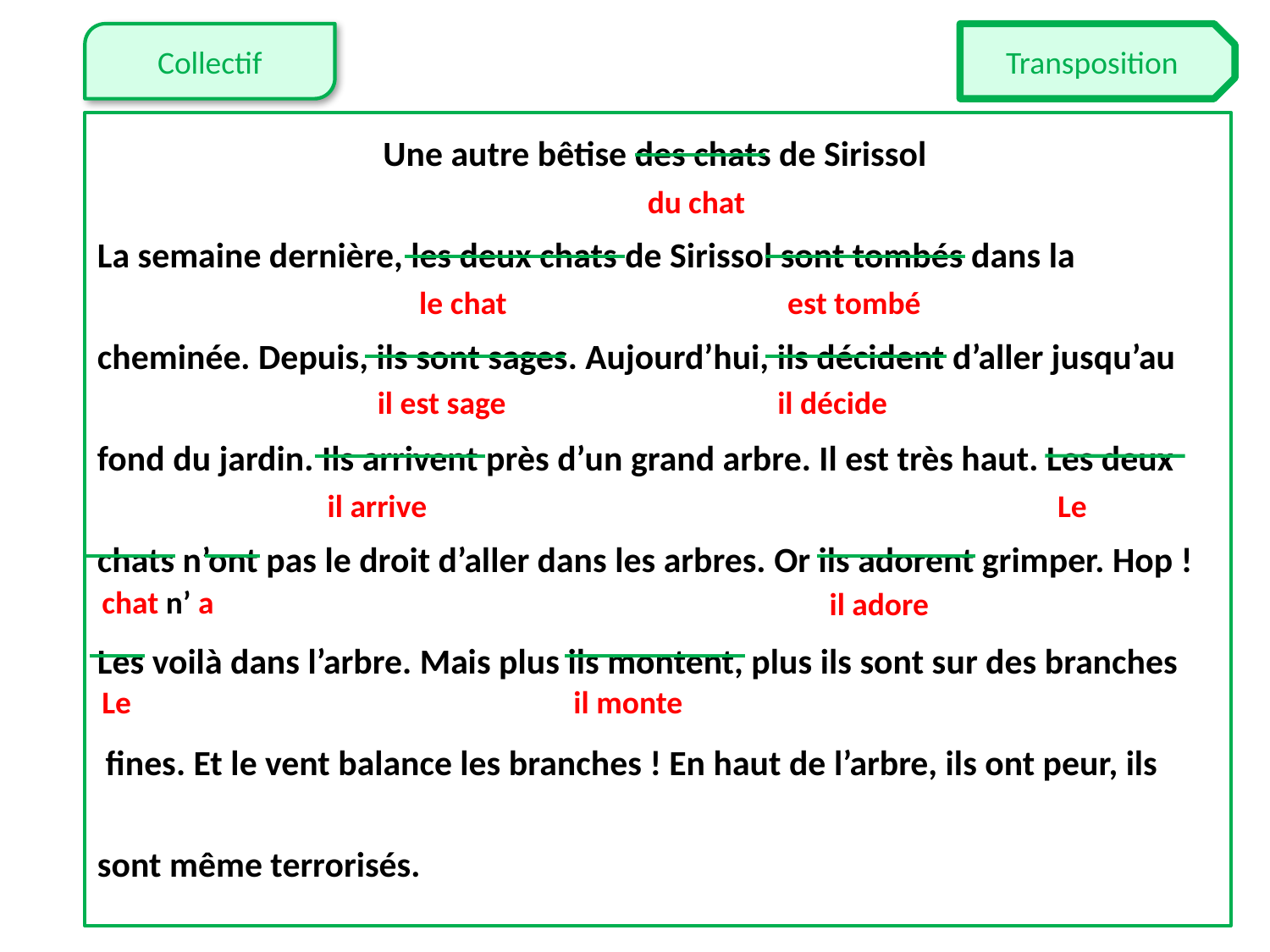

Une autre bêtise des chats de Sirissol

La semaine dernière, les deux chats de Sirissol sont tombés dans la

cheminée. Depuis, ils sont sages. Aujourd’hui, ils décident d’aller jusqu’au

fond du jardin. Ils arrivent près d’un grand arbre. Il est très haut. Les deux

chats n’ont pas le droit d’aller dans les arbres. Or ils adorent grimper. Hop !

Les voilà dans l’arbre. Mais plus ils montent, plus ils sont sur des branches

 fines. Et le vent balance les branches ! En haut de l’arbre, ils ont peur, ils

sont même terrorisés.
du chat
le chat
est tombé
il est sage
il décide
il arrive
Le
chat n’ a
il adore
Le
il monte